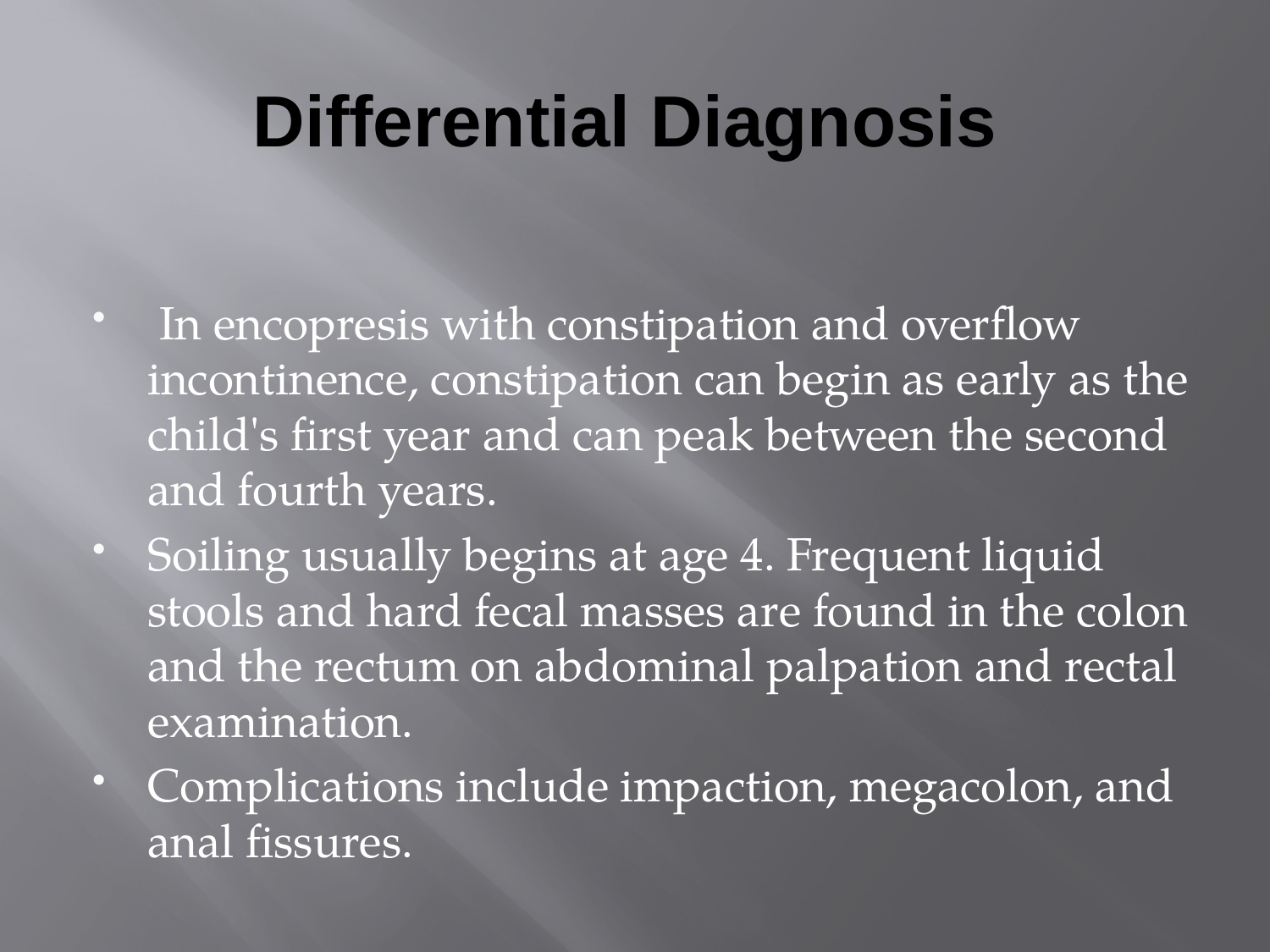

# Differential Diagnosis

 In encopresis with constipation and overflow incontinence, constipation can begin as early as the child's first year and can peak between the second and fourth years.
Soiling usually begins at age 4. Frequent liquid stools and hard fecal masses are found in the colon and the rectum on abdominal palpation and rectal examination.
Complications include impaction, megacolon, and anal fissures.